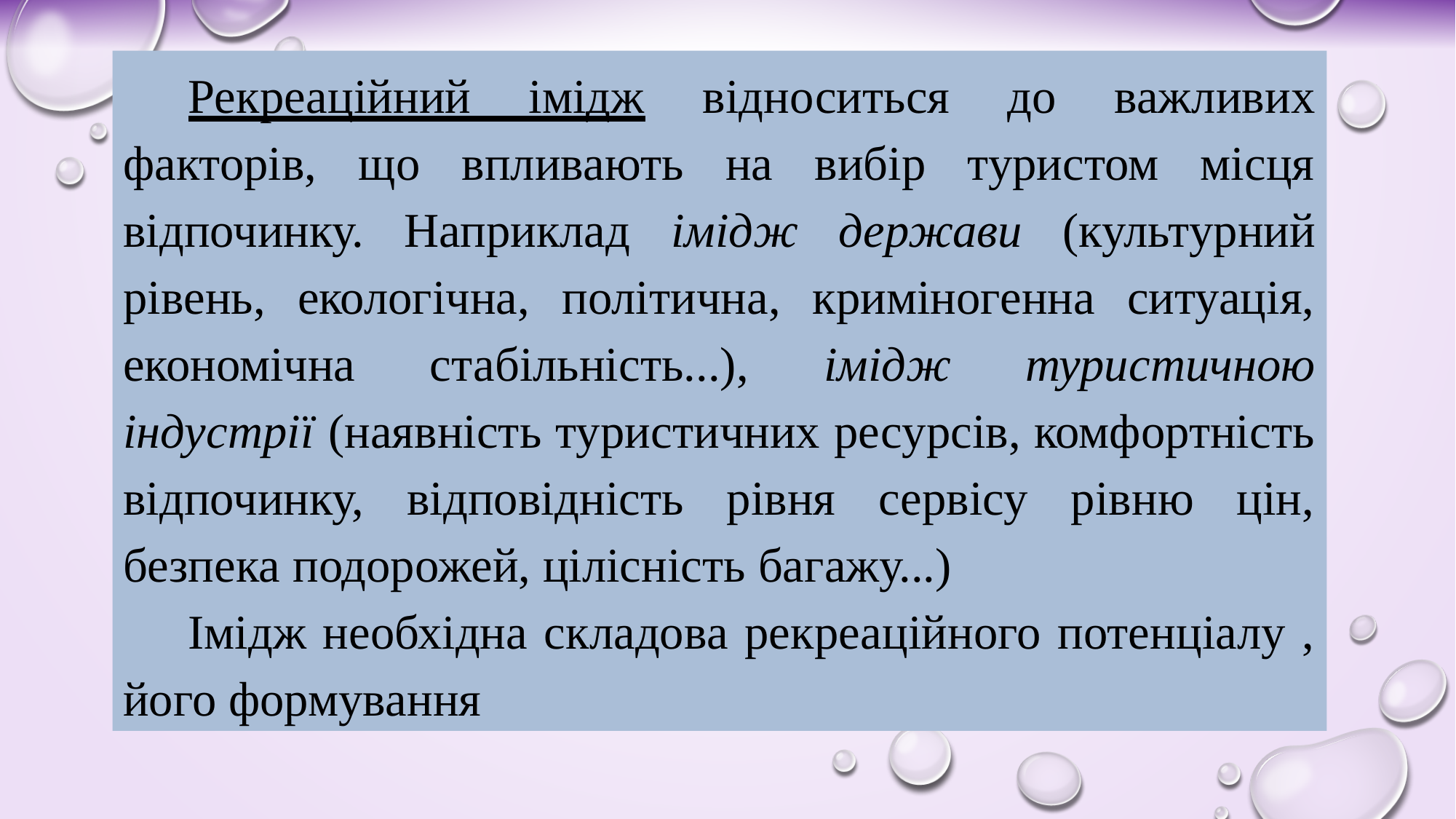

Рекреаційний імідж відноситься до важливих факторів, що впливають на вибір туристом місця відпочинку. Наприклад імідж держави (культурний рівень, екологічна, політична, криміногенна ситуація, економічна стабільність...), імідж туристичною індустрії (наявність туристичних ресурсів, комфортність відпочинку, відповідність рівня сервісу рівню цін, безпека подорожей, цілісність багажу...)
Імідж необхідна складова рекреаційного потенціалу , його формування